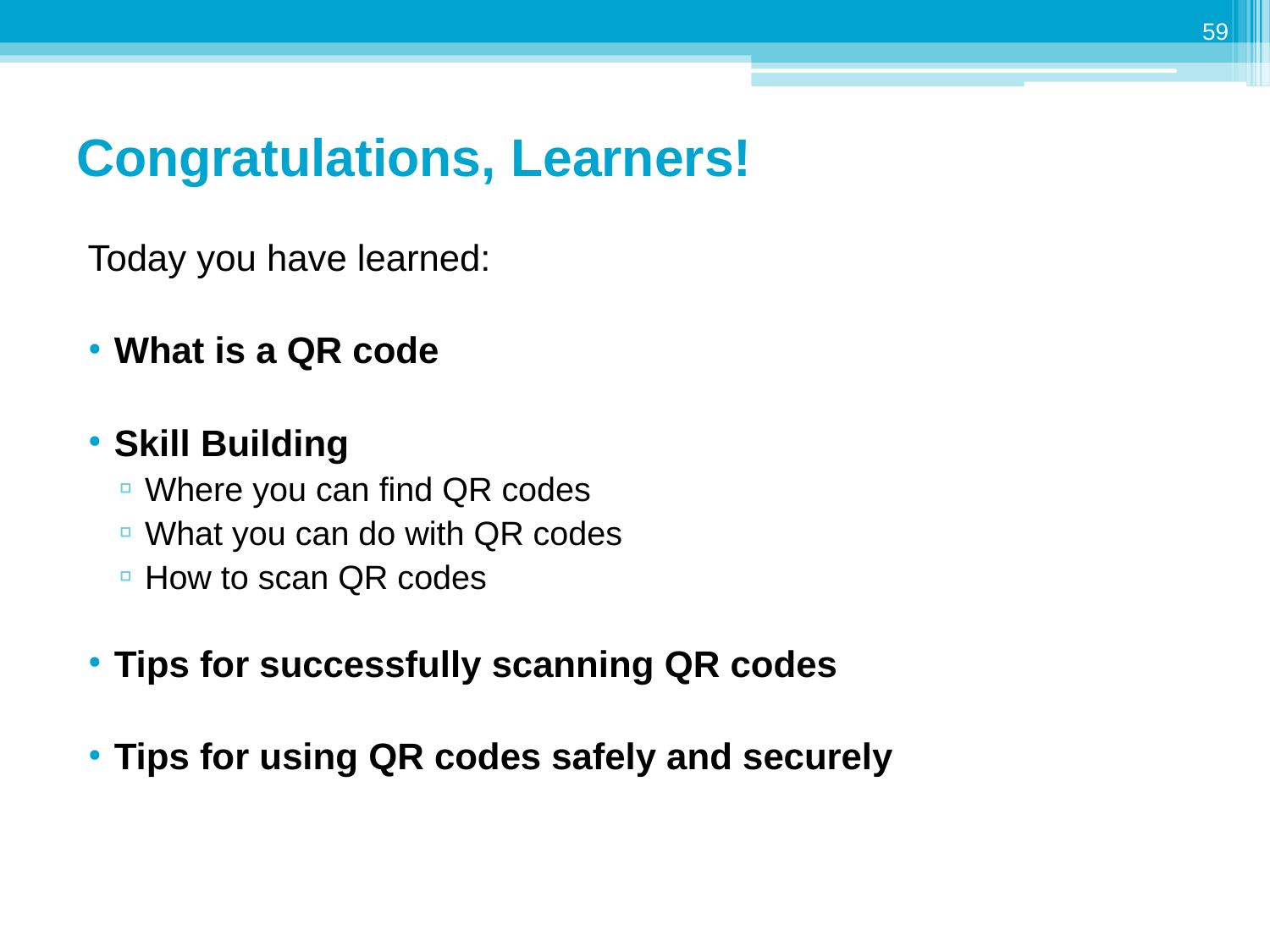

59
# Congratulations, Learners!
Today you have learned:
What is a QR code
Skill Building
Where you can find QR codes
What you can do with QR codes
How to scan QR codes
Tips for successfully scanning QR codes
Tips for using QR codes safely and securely